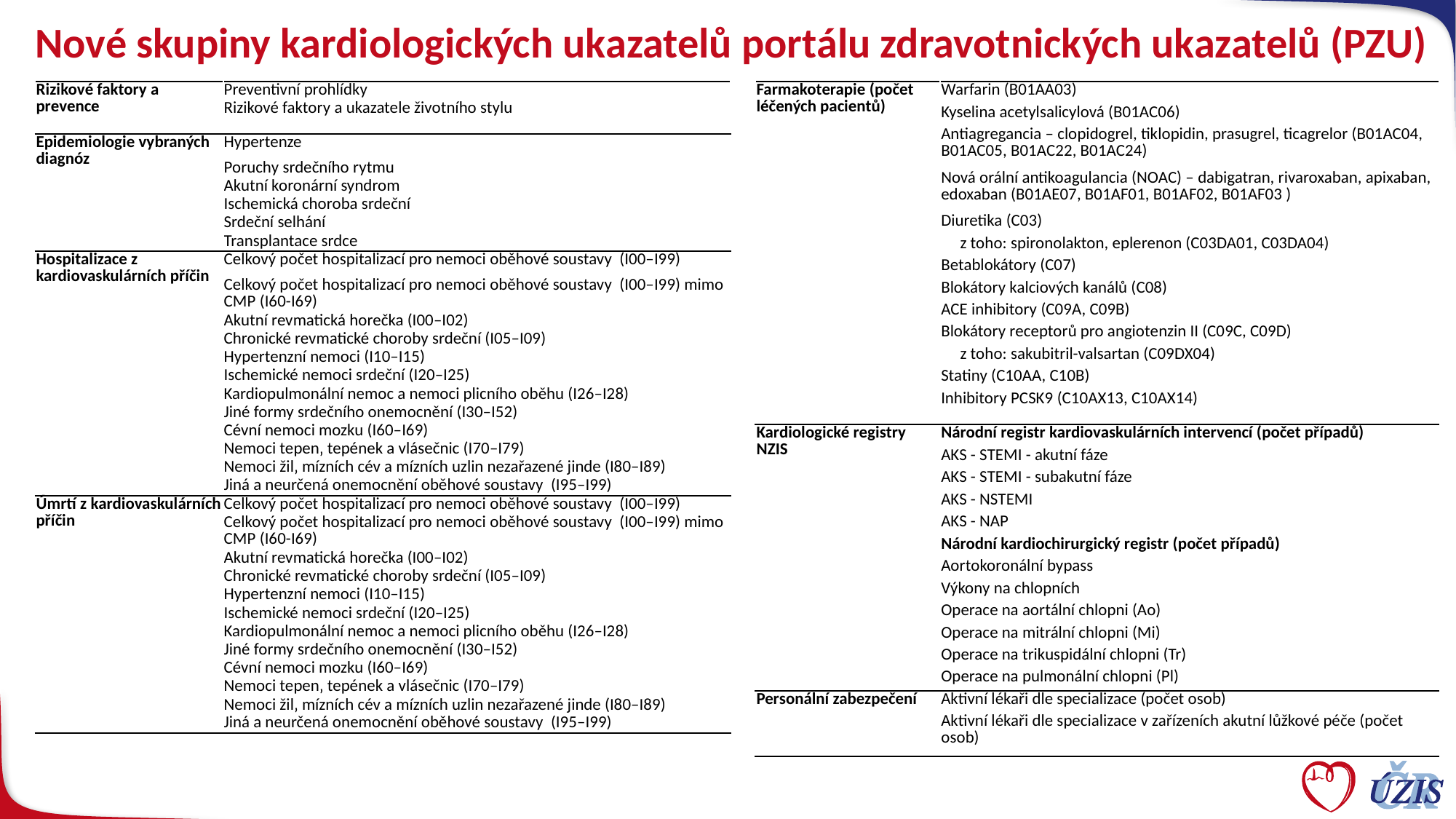

# Nové skupiny kardiologických ukazatelů portálu zdravotnických ukazatelů (PZU)
| Rizikové faktory a prevence | Preventivní prohlídky |
| --- | --- |
|  | Rizikové faktory a ukazatele životního stylu |
| Epidemiologie vybraných diagnóz | Hypertenze |
|  | Poruchy srdečního rytmu |
|  | Akutní koronární syndrom |
|  | Ischemická choroba srdeční |
|  | Srdeční selhání |
|  | Transplantace srdce |
| Hospitalizace z kardiovaskulárních příčin | Celkový počet hospitalizací pro nemoci oběhové soustavy (I00–I99) |
|  | Celkový počet hospitalizací pro nemoci oběhové soustavy (I00–I99) mimo CMP (I60-I69) |
|  | Akutní revmatická horečka (I00–I02) |
|  | Chronické revmatické choroby srdeční (I05–I09) |
|  | Hypertenzní nemoci (I10–I15) |
|  | Ischemické nemoci srdeční (I20–I25) |
|  | Kardiopulmonální nemoc a nemoci plicního oběhu (I26–I28) |
|  | Jiné formy srdečního onemocnění (I30–I52) |
|  | Cévní nemoci mozku (I60–I69) |
|  | Nemoci tepen‚ tepének a vlásečnic (I70–I79) |
|  | Nemoci žil‚ mízních cév a mízních uzlin nezařazené jinde (I80–I89) |
|  | Jiná a neurčená onemocnění oběhové soustavy (I95–I99) |
| Úmrtí z kardiovaskulárních příčin | Celkový počet hospitalizací pro nemoci oběhové soustavy (I00–I99) |
|  | Celkový počet hospitalizací pro nemoci oběhové soustavy (I00–I99) mimo CMP (I60-I69) |
|  | Akutní revmatická horečka (I00–I02) |
|  | Chronické revmatické choroby srdeční (I05–I09) |
|  | Hypertenzní nemoci (I10–I15) |
|  | Ischemické nemoci srdeční (I20–I25) |
|  | Kardiopulmonální nemoc a nemoci plicního oběhu (I26–I28) |
|  | Jiné formy srdečního onemocnění (I30–I52) |
|  | Cévní nemoci mozku (I60–I69) |
|  | Nemoci tepen‚ tepének a vlásečnic (I70–I79) |
|  | Nemoci žil‚ mízních cév a mízních uzlin nezařazené jinde (I80–I89) |
|  | Jiná a neurčená onemocnění oběhové soustavy (I95–I99) |
| Farmakoterapie (počet léčených pacientů) | Warfarin (B01AA03) |
| --- | --- |
|  | Kyselina acetylsalicylová (B01AC06) |
|  | Antiagregancia – clopidogrel, tiklopidin, prasugrel, ticagrelor (B01AC04, B01AC05, B01AC22, B01AC24) |
|  | Nová orální antikoagulancia (NOAC) – dabigatran, rivaroxaban, apixaban, edoxaban (B01AE07, B01AF01, B01AF02, B01AF03 ) |
|  | Diuretika (C03) |
|  | z toho: spironolakton, eplerenon (C03DA01, C03DA04) |
|  | Betablokátory (C07) |
|  | Blokátory kalciových kanálů (C08) |
|  | ACE inhibitory (C09A, C09B) |
|  | Blokátory receptorů pro angiotenzin II (C09C, C09D) |
|  | z toho: sakubitril-valsartan (C09DX04) |
|  | Statiny (C10AA, C10B) |
|  | Inhibitory PCSK9 (C10AX13, C10AX14) |
| Kardiologické registry NZIS | Národní registr kardiovaskulárních intervencí (počet případů) |
|  | AKS - STEMI - akutní fáze |
|  | AKS - STEMI - subakutní fáze |
|  | AKS - NSTEMI |
|  | AKS - NAP |
|  | Národní kardiochirurgický registr (počet případů) |
|  | Aortokoronální bypass |
|  | Výkony na chlopních |
|  | Operace na aortální chlopni (Ao) |
|  | Operace na mitrální chlopni (Mi) |
|  | Operace na trikuspidální chlopni (Tr) |
|  | Operace na pulmonální chlopni (Pl) |
| Personální zabezpečení | Aktivní lékaři dle specializace (počet osob) |
|  | Aktivní lékaři dle specializace v zařízeních akutní lůžkové péče (počet osob) |